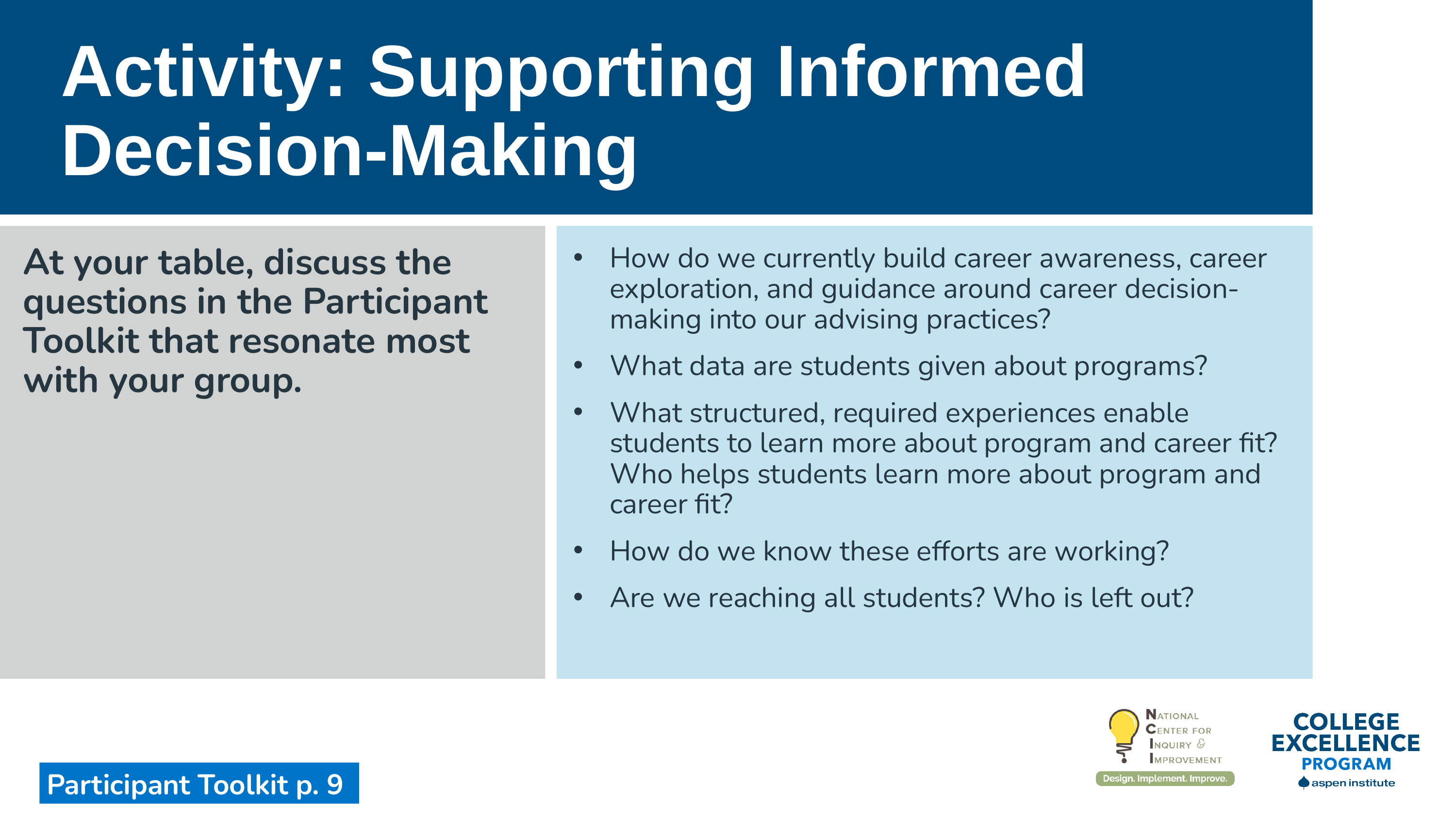

Activity: Supporting Informed Decision-Making
At your table, discuss the questions in the Participant Toolkit that resonate most with your group.
How do we currently build career awareness, career exploration, and guidance around career decision-making into our advising practices?
What data are students given about programs?
What structured, required experiences enable students to learn more about program and career fit? Who helps students learn more about program and career fit?
How do we know these efforts are working?
Are we reaching all students? Who is left out?
Participant Toolkit p. 9